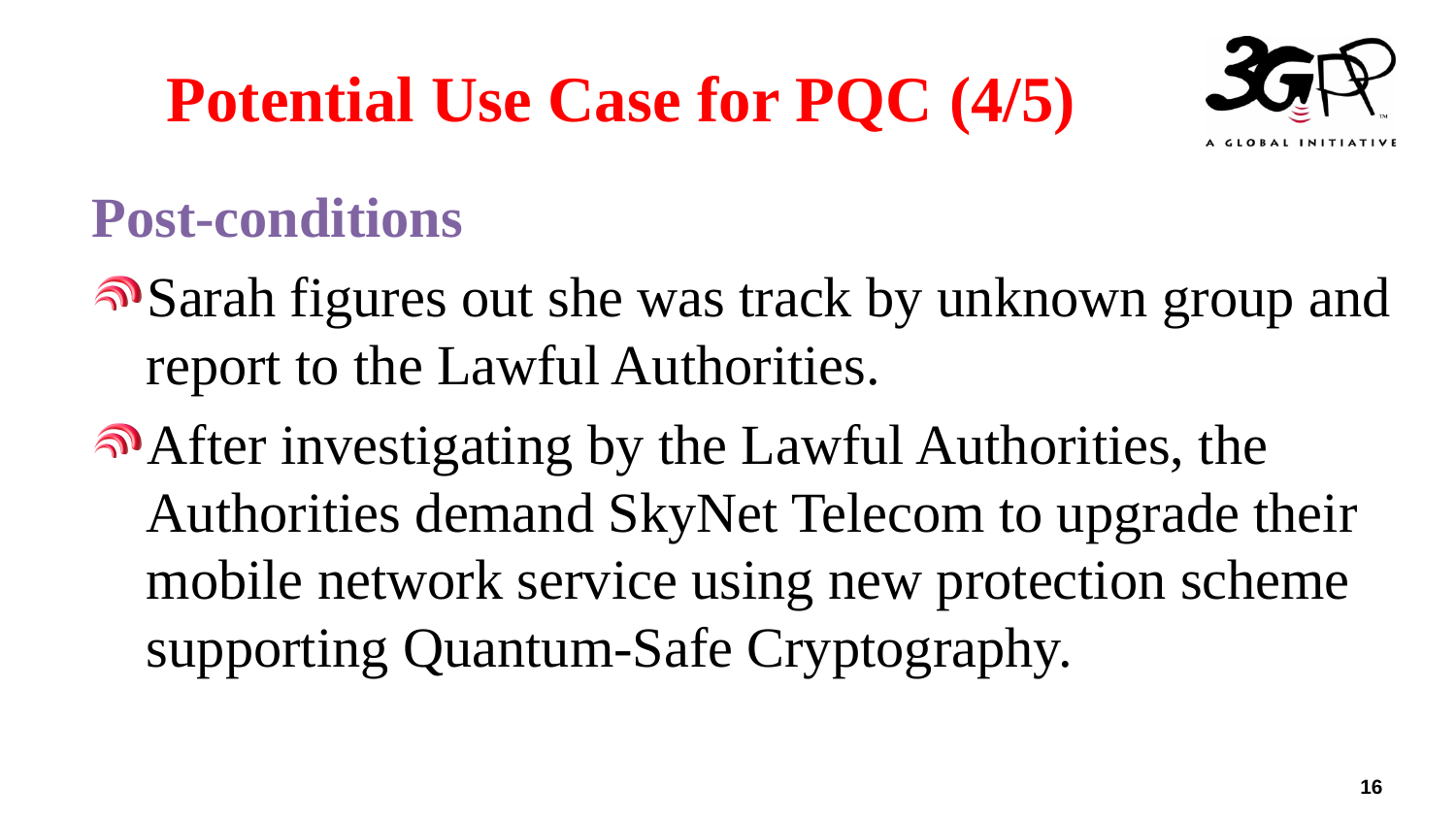

# Potential Use Case for PQC (4/5)
Post-conditions
Sarah figures out she was track by unknown group and report to the Lawful Authorities.
After investigating by the Lawful Authorities, the Authorities demand SkyNet Telecom to upgrade their mobile network service using new protection scheme supporting Quantum-Safe Cryptography.